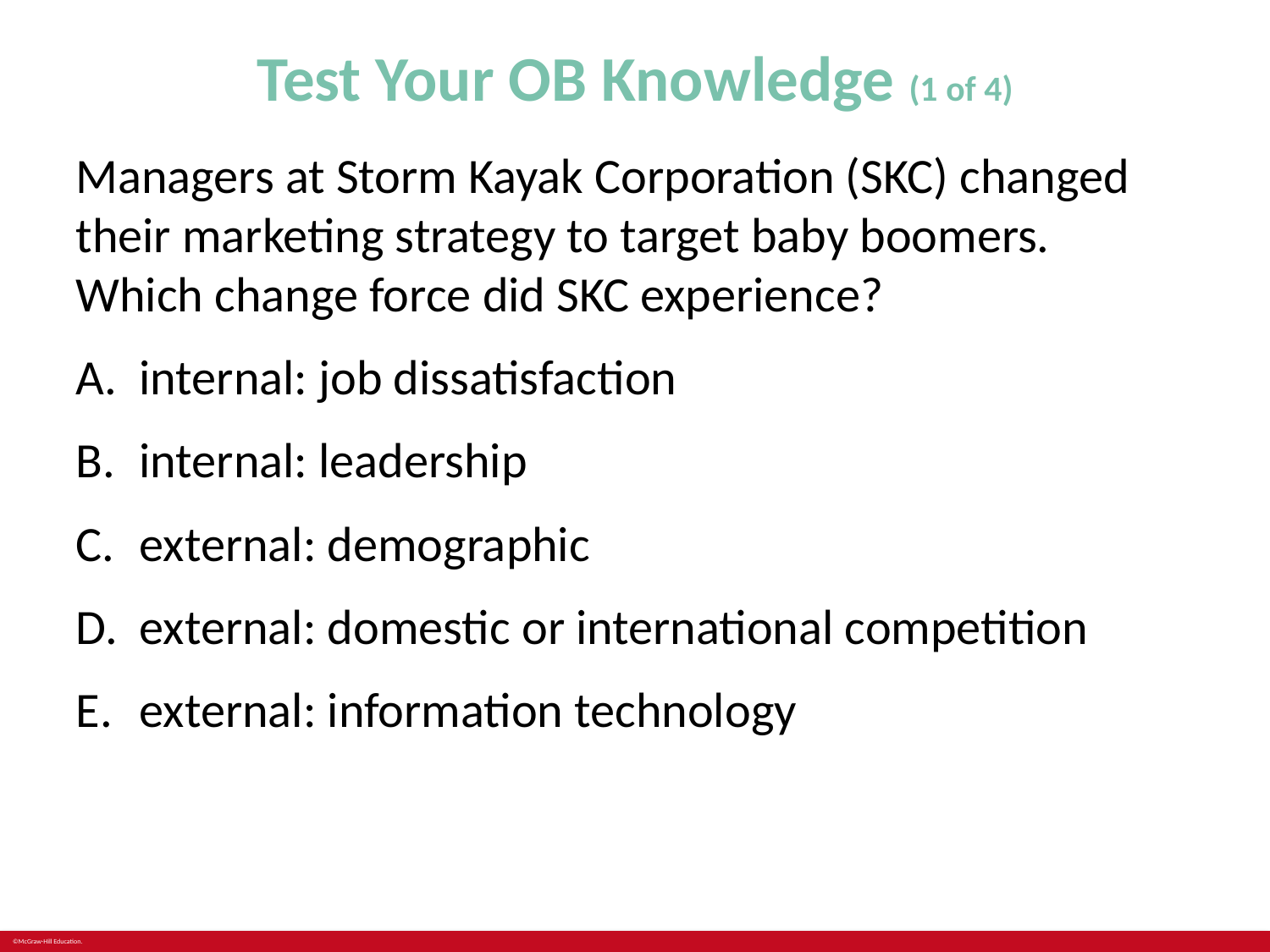

# Test Your OB Knowledge (1 of 4)
Managers at Storm Kayak Corporation (SKC) changed their marketing strategy to target baby boomers.  Which change force did SKC experience?
internal: job dissatisfaction
internal: leadership
external: demographic
external: domestic or international competition
external: information technology